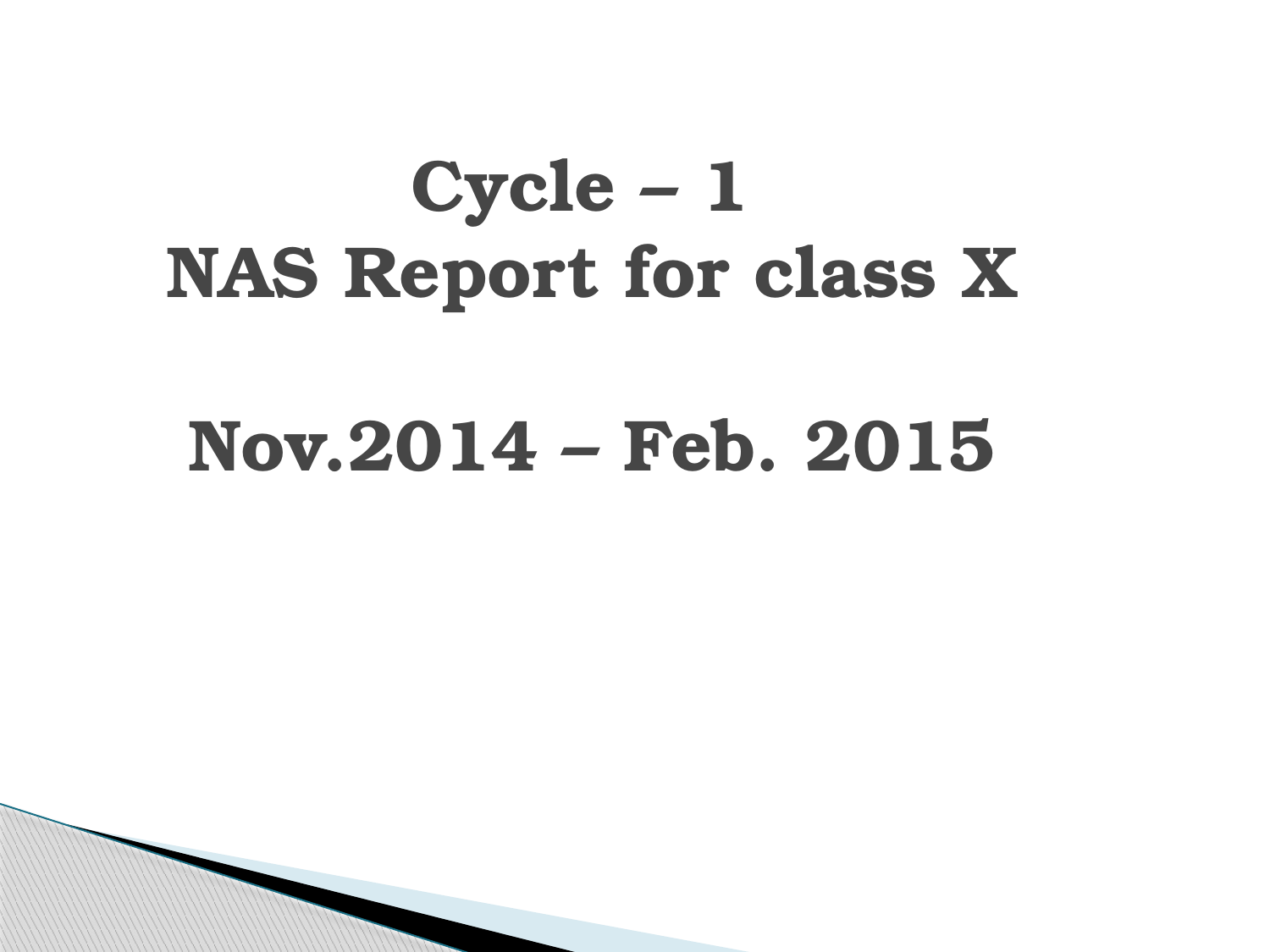

Cycle – 1
NAS Report for class X
Nov.2014 – Feb. 2015